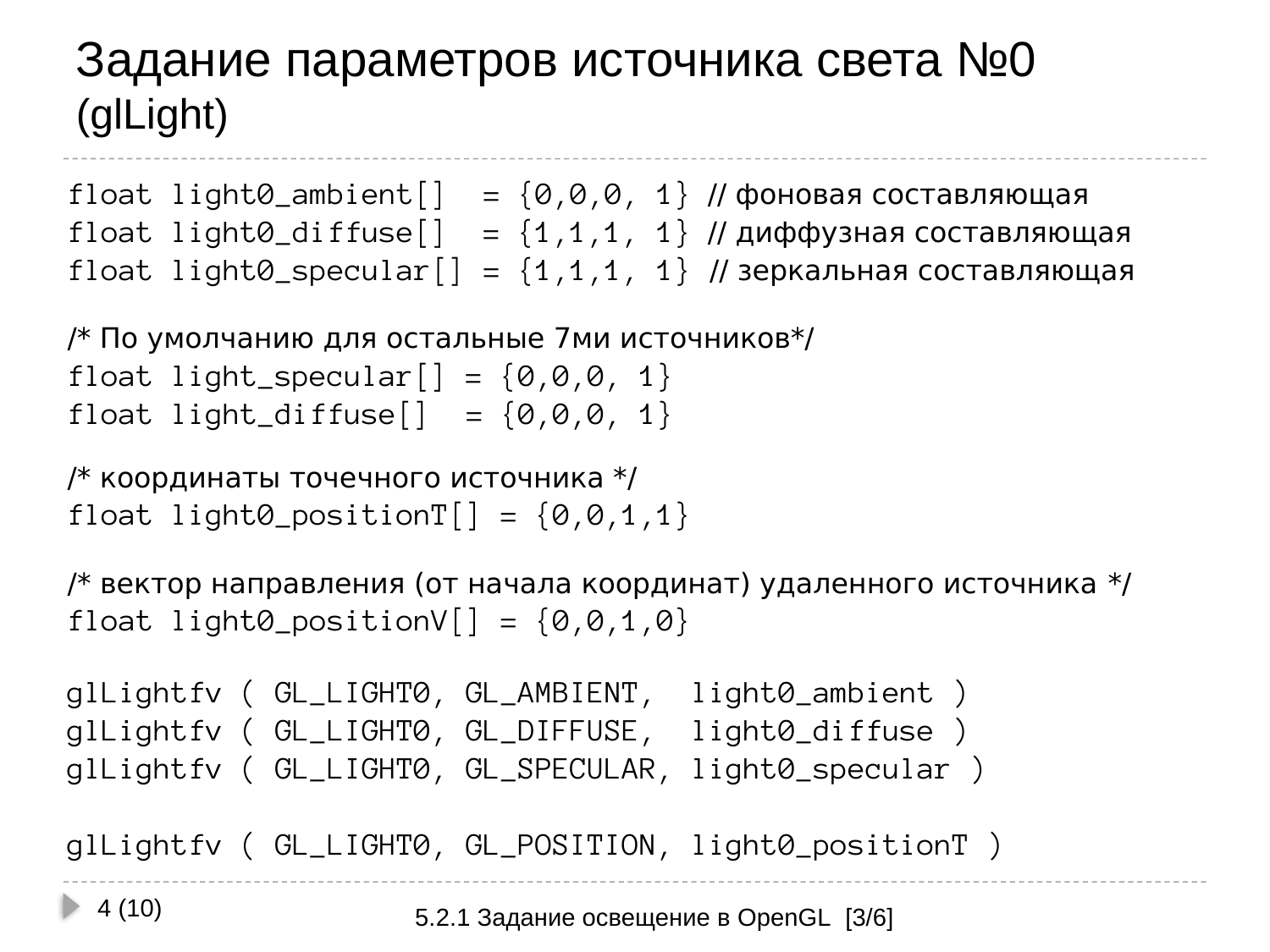

# Задание параметров источника света №0 (glLight)
float light0_ambient[]  = {0,0,0, 1} // фоновая составляющая
float light0_diffuse[]  = {1,1,1, 1} // диффузная составляющая
float light0_specular[] = {1,1,1, 1} // зеркальная составляющая

/* По умолчанию для остальные 7ми источников*/
float light_specular[] = {0,0,0, 1}
float light_diffuse[]  = {0,0,0, 1}
/* координаты точечного источника */
float light0_positionT[] = {0,0,1,1}
/* вектор направления (от начала координат) удаленного источника */
float light0_positionV[] = {0,0,1,0}

glLightfv ( GL_LIGHT0, GL_AMBIENT,  light0_ambient )
glLightfv ( GL_LIGHT0, GL_DIFFUSE,  light0_diffuse )
glLightfv ( GL_LIGHT0, GL_SPECULAR, light0_specular )
glLightfv ( GL_LIGHT0, GL_POSITION, light0_positionT )
4 (10)
5.2.1 Задание освещение в OpenGL  [3/6]